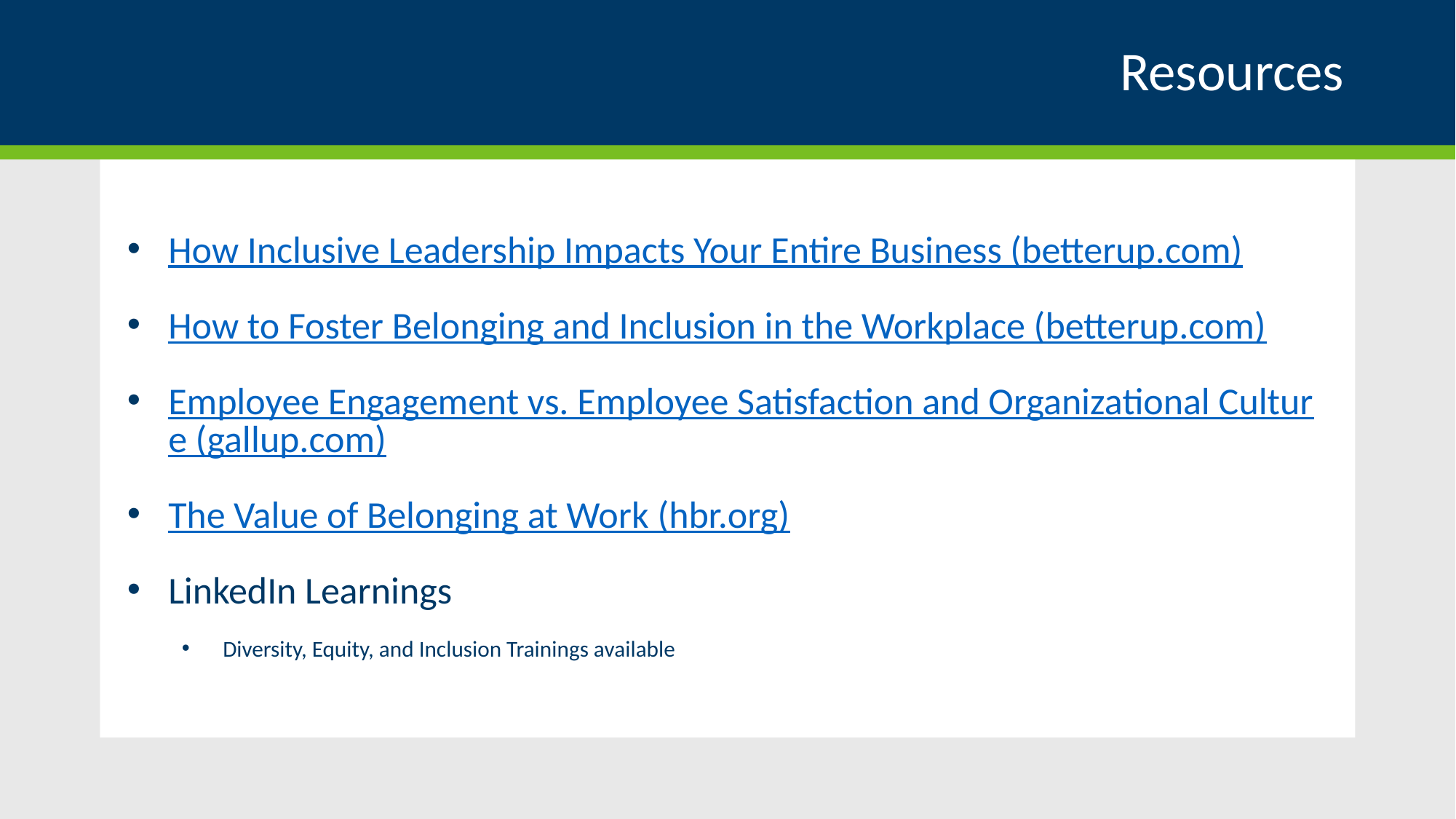

# Resources
How Inclusive Leadership Impacts Your Entire Business (betterup.com)
How to Foster Belonging and Inclusion in the Workplace (betterup.com)
Employee Engagement vs. Employee Satisfaction and Organizational Culture (gallup.com)
The Value of Belonging at Work (hbr.org)
LinkedIn Learnings
Diversity, Equity, and Inclusion Trainings available